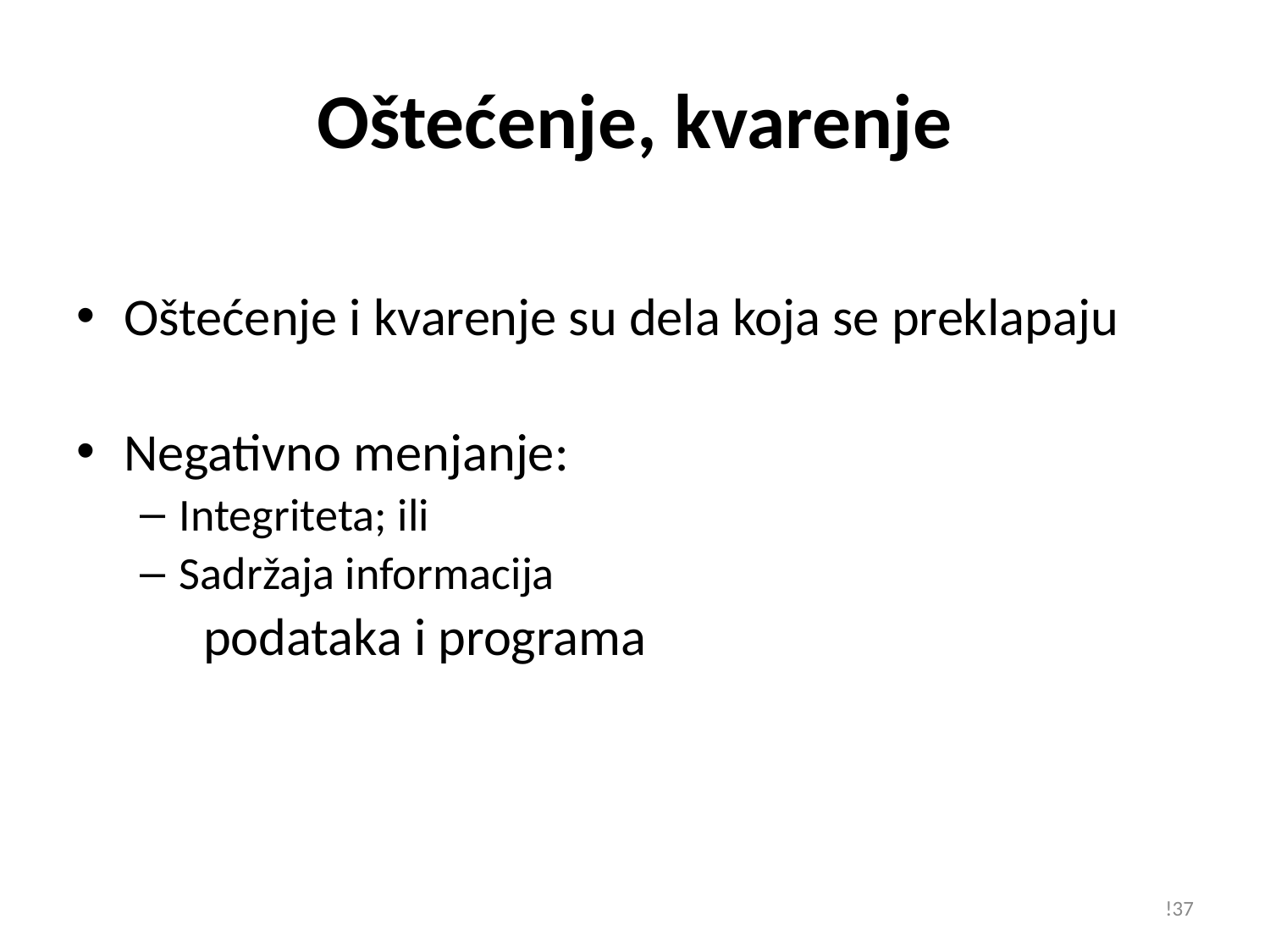

# Oštećenje, kvarenje
Oštećenje i kvarenje su dela koja se preklapaju

Negativno menjanje:
Integriteta; ili
Sadržaja informacija
	podataka i programa

!37